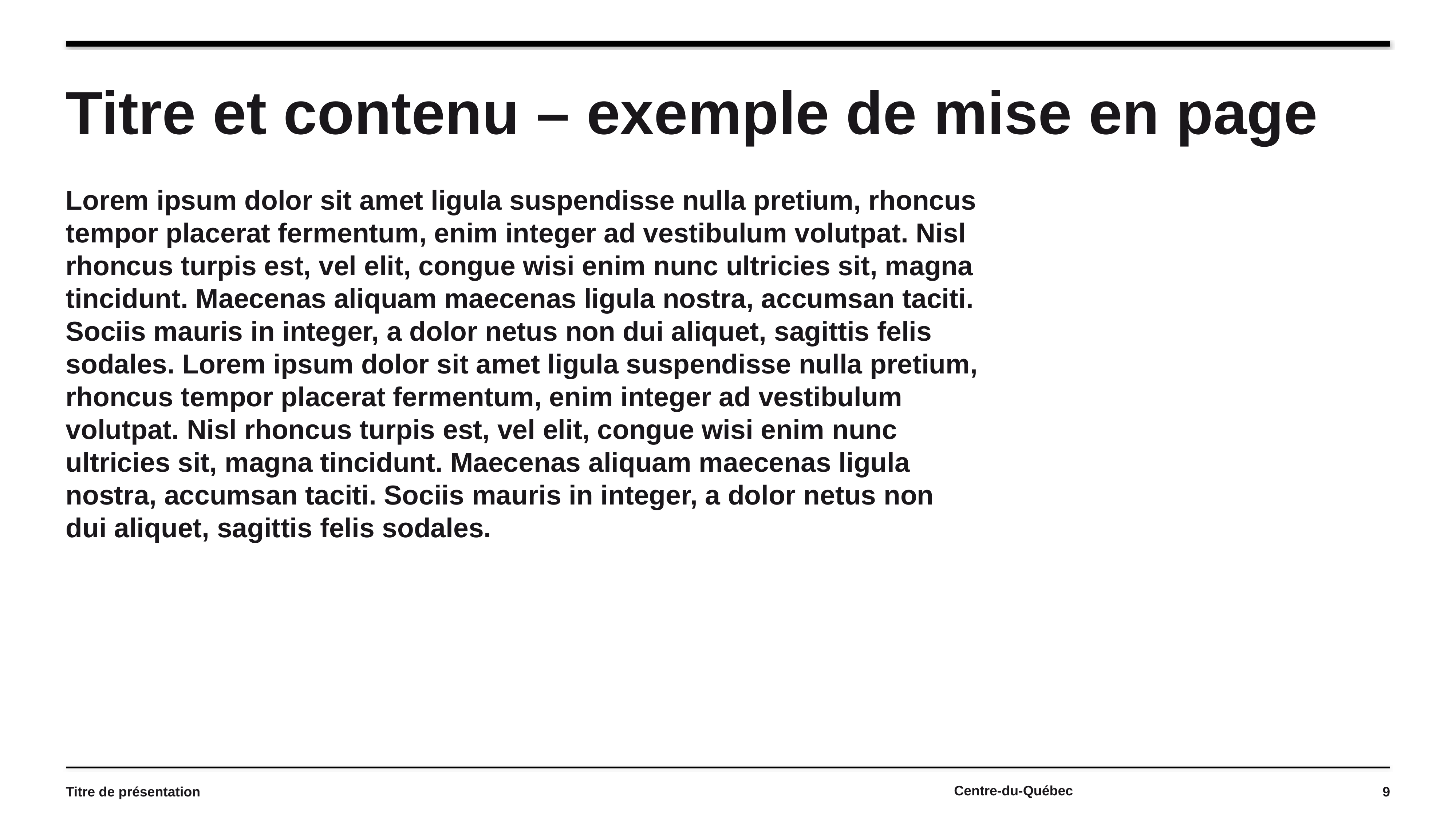

# Titre et contenu – exemple de mise en page
Lorem ipsum dolor sit amet ligula suspendisse nulla pretium, rhoncus tempor placerat fermentum, enim integer ad vestibulum volutpat. Nisl rhoncus turpis est, vel elit, congue wisi enim nunc ultricies sit, magna tincidunt. Maecenas aliquam maecenas ligula nostra, accumsan taciti. Sociis mauris in integer, a dolor netus non dui aliquet, sagittis felis sodales. Lorem ipsum dolor sit amet ligula suspendisse nulla pretium, rhoncus tempor placerat fermentum, enim integer ad vestibulum volutpat. Nisl rhoncus turpis est, vel elit, congue wisi enim nunc ultricies sit, magna tincidunt. Maecenas aliquam maecenas ligula nostra, accumsan taciti. Sociis mauris in integer, a dolor netus non
dui aliquet, sagittis felis sodales.
Titre de présentation
9